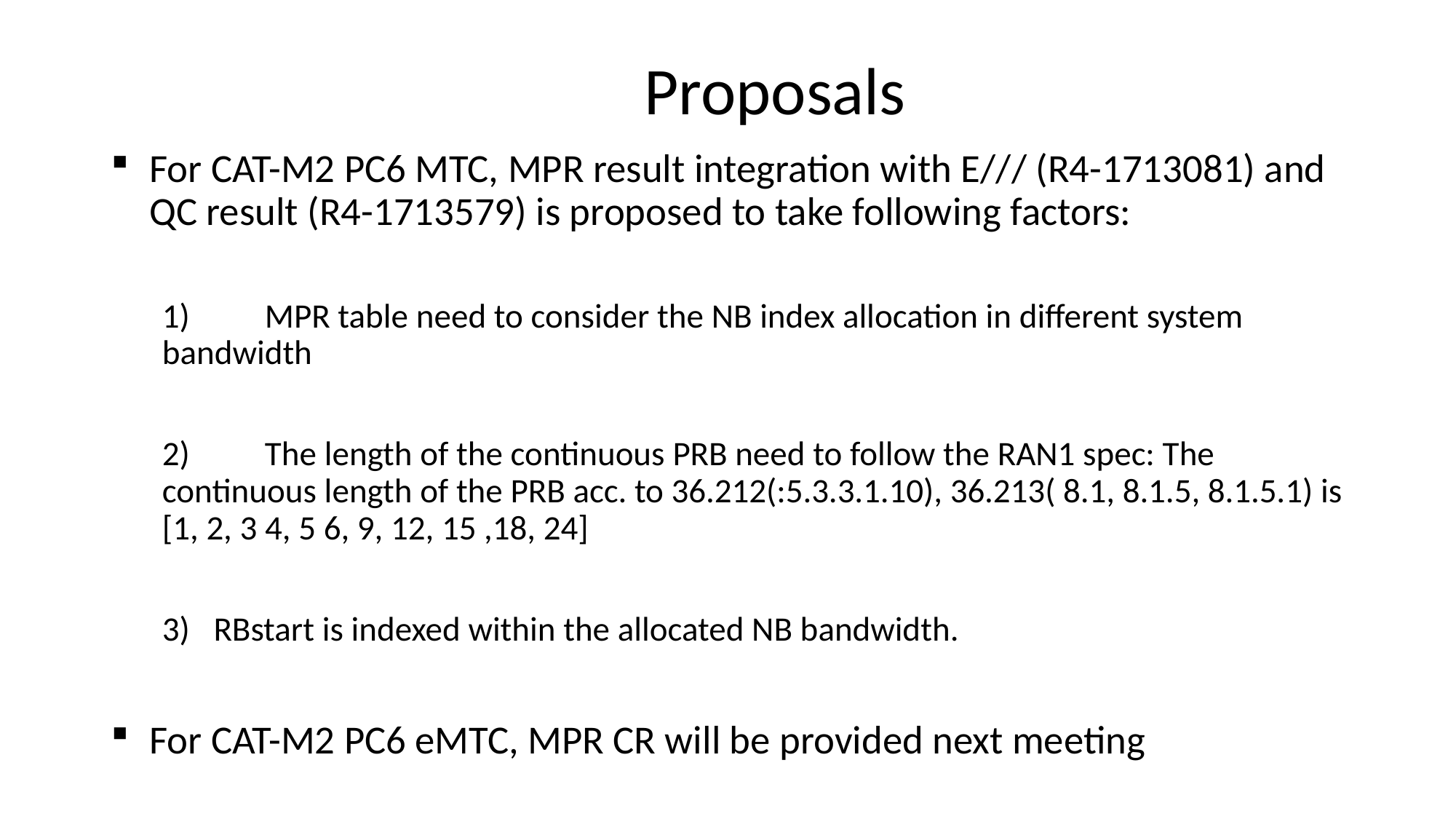

# Proposals
For CAT-M2 PC6 MTC, MPR result integration with E/// (R4-1713081) and QC result (R4-1713579) is proposed to take following factors:

1)	MPR table need to consider the NB index allocation in different system bandwidth

2)	The length of the continuous PRB need to follow the RAN1 spec: The continuous length of the PRB acc. to 36.212(:5.3.3.1.10), 36.213( 8.1, 8.1.5, 8.1.5.1) is [1, 2, 3 4, 5 6, 9, 12, 15 ,18, 24]

RBstart is indexed within the allocated NB bandwidth.

For CAT-M2 PC6 eMTC, MPR CR will be provided next meeting